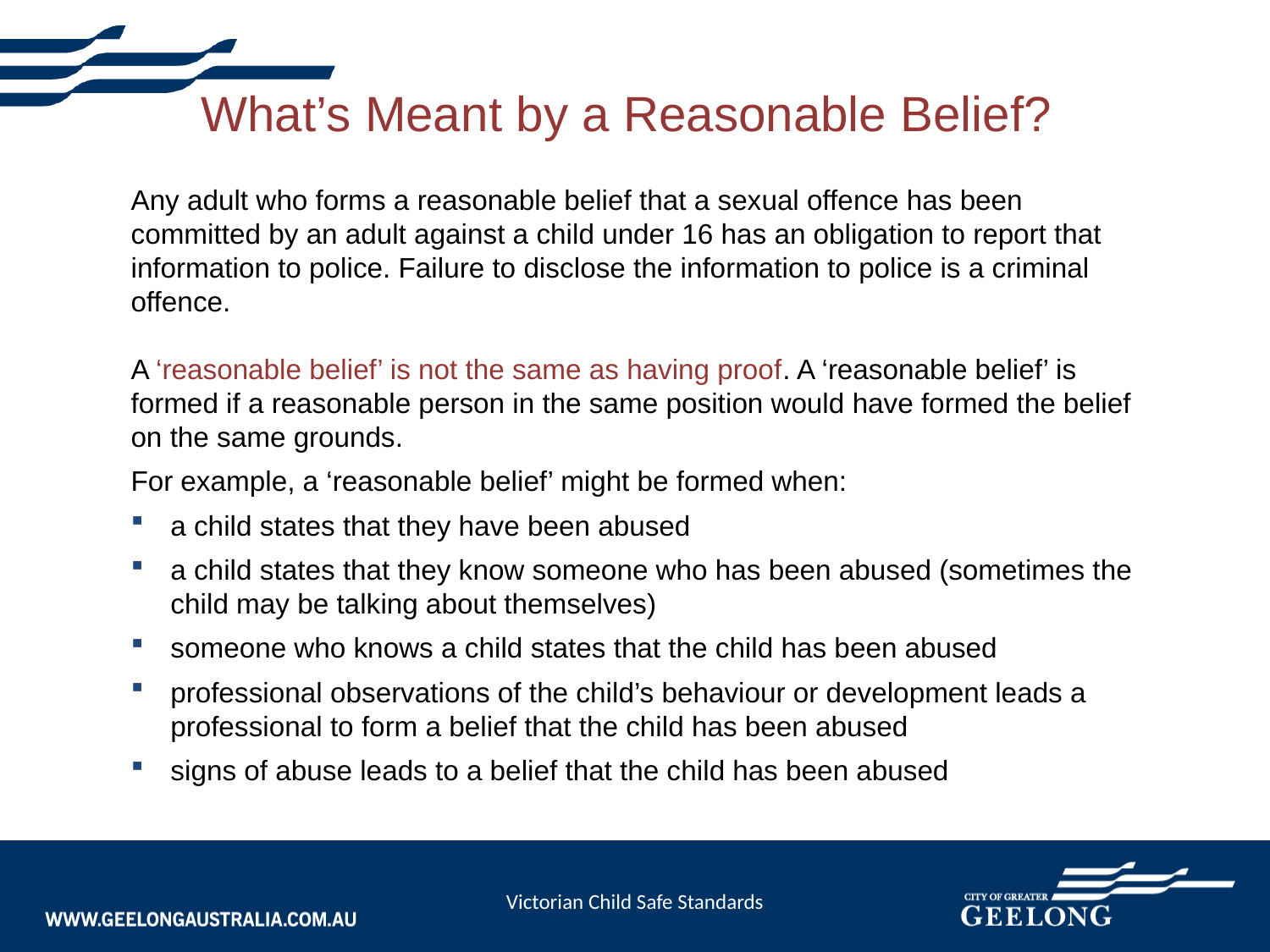

What’s Meant by a Reasonable Belief?
Any adult who forms a reasonable belief that a sexual offence has been committed by an adult against a child under 16 has an obligation to report that information to police. Failure to disclose the information to police is a criminal offence.

A ‘reasonable belief’ is not the same as having proof. A ‘reasonable belief’ is formed if a reasonable person in the same position would have formed the belief on the same grounds.
For example, a ‘reasonable belief’ might be formed when:
a child states that they have been abused
a child states that they know someone who has been abused (sometimes the child may be talking about themselves)
someone who knows a child states that the child has been abused
professional observations of the child’s behaviour or development leads a professional to form a belief that the child has been abused
signs of abuse leads to a belief that the child has been abused

Victorian Child Safe Standards